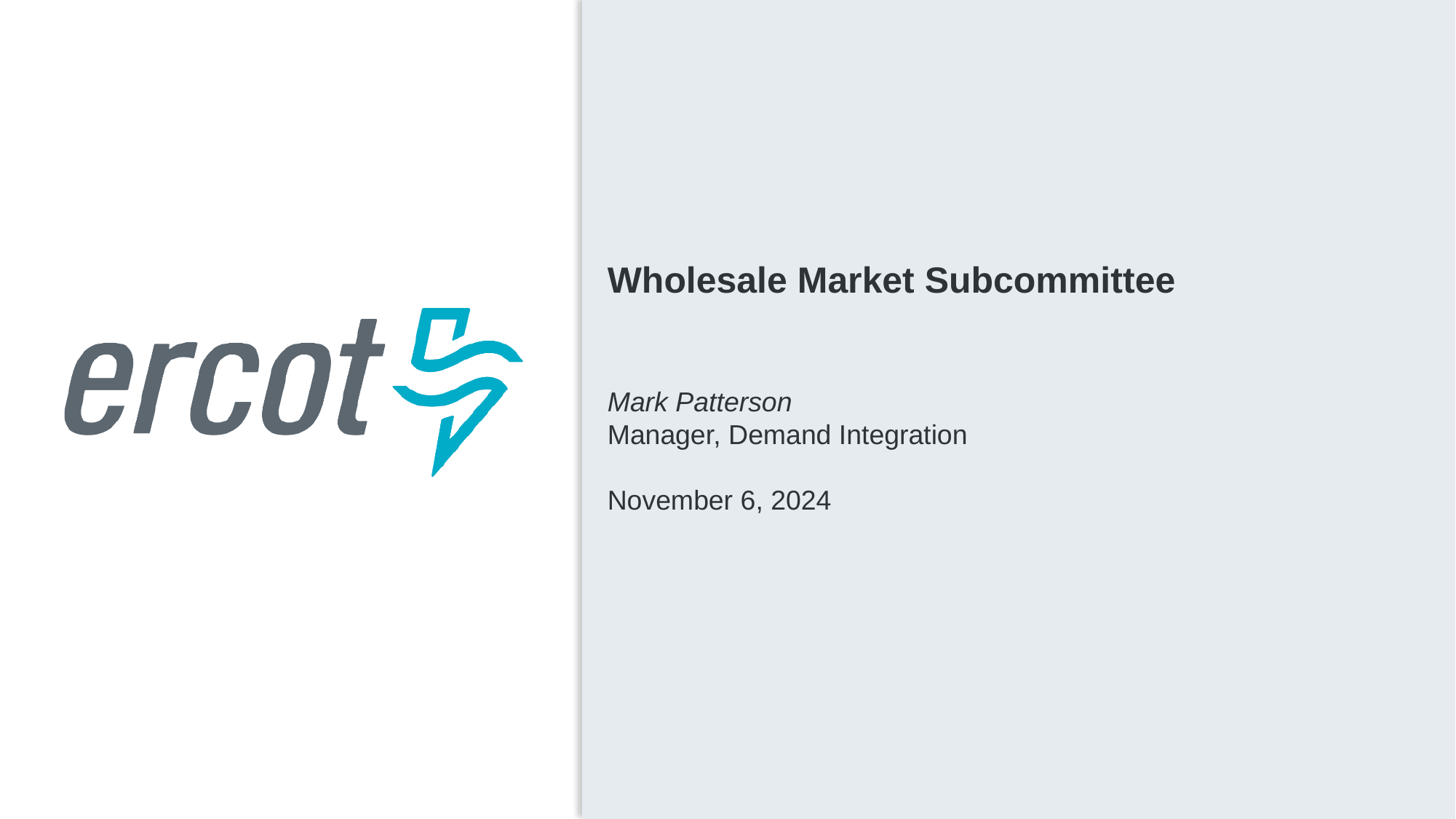

Wholesale Market Subcommittee

Mark Patterson
Manager, Demand Integration

November 6, 2024